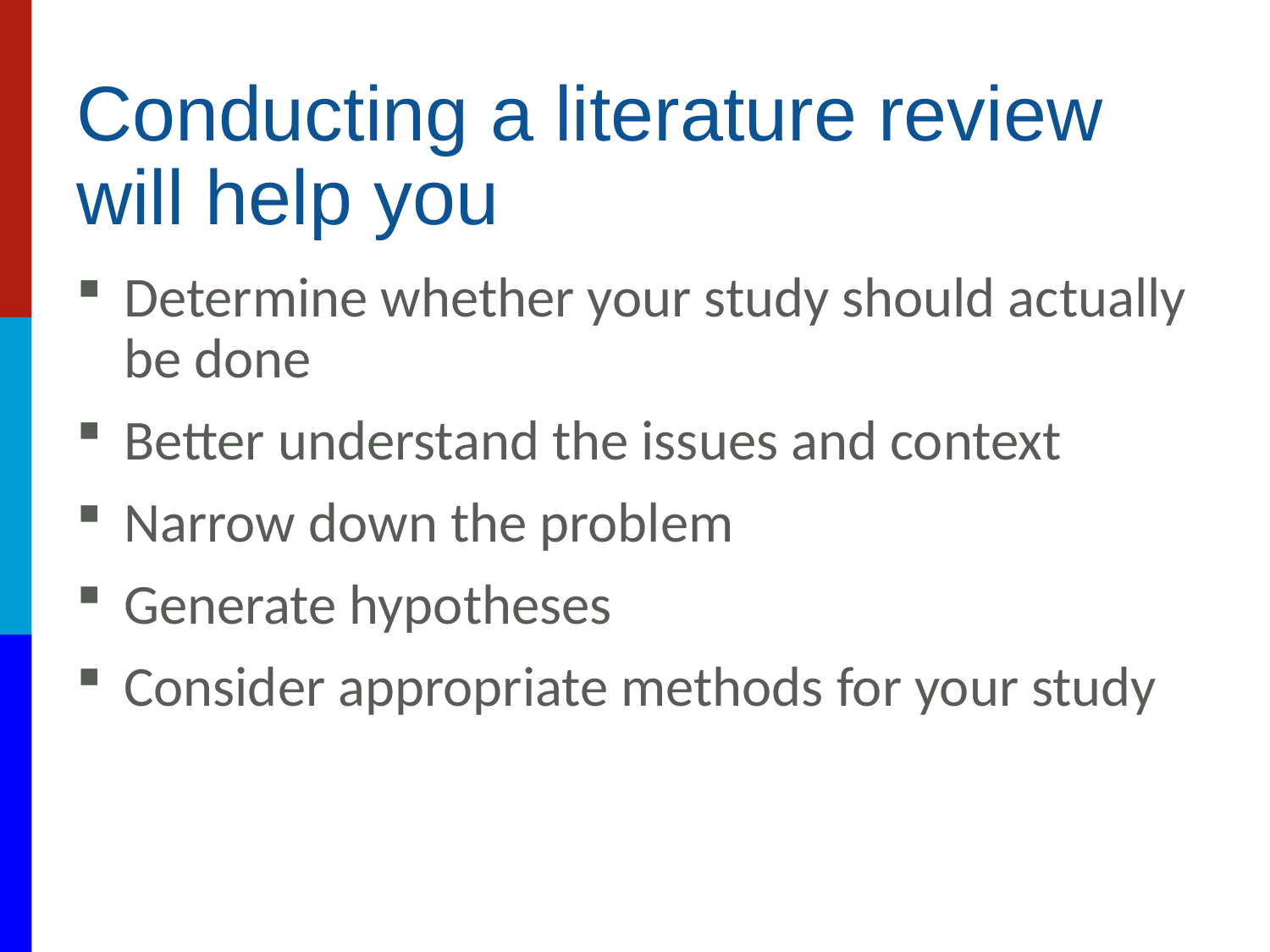

# Conducting a literature review will help you
Determine whether your study should actually be done
Better understand the issues and context
Narrow down the problem
Generate hypotheses
Consider appropriate methods for your study